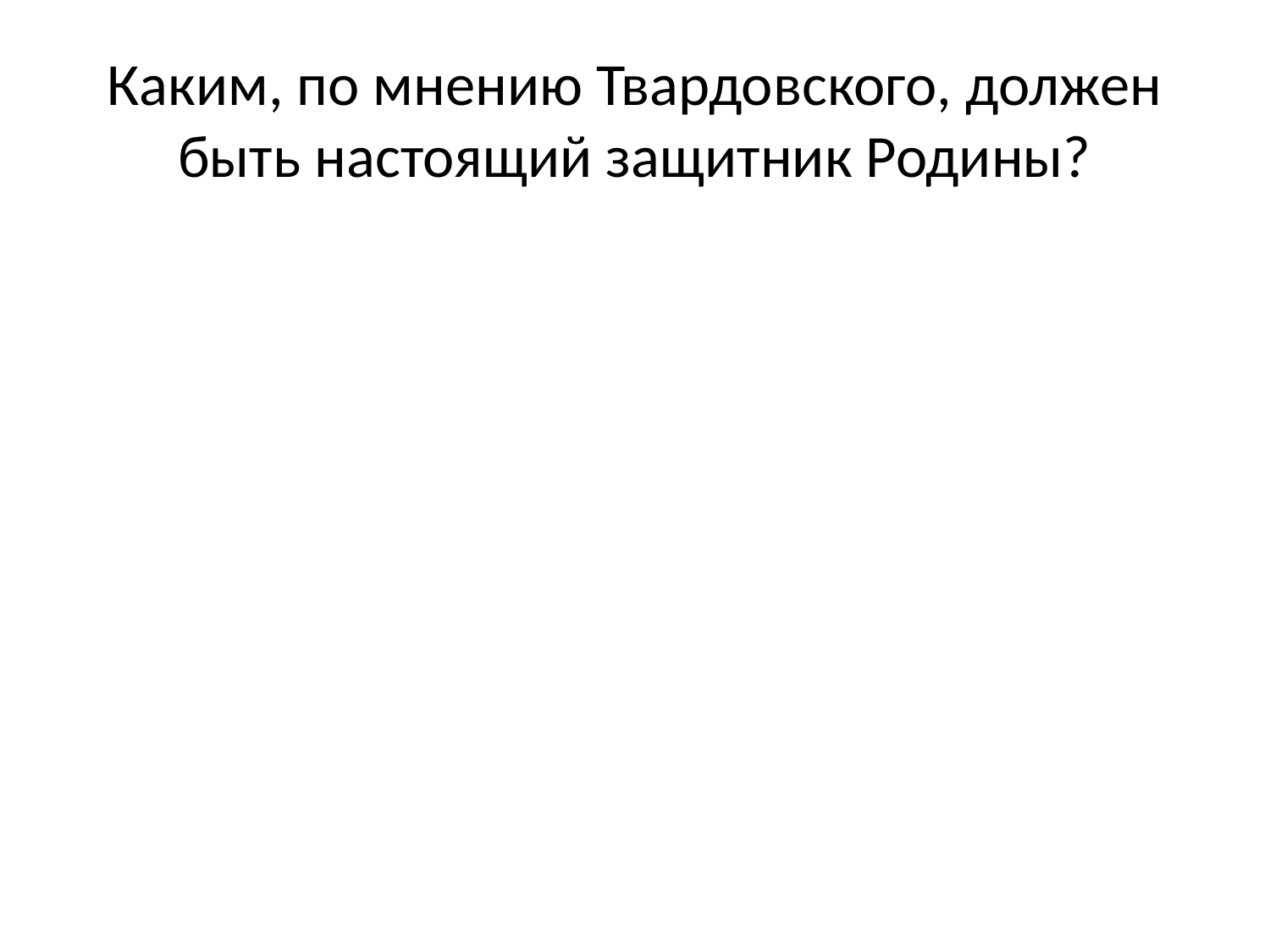

# Каким, по мнению Твардовского, должен быть настоящий защитник Родины?